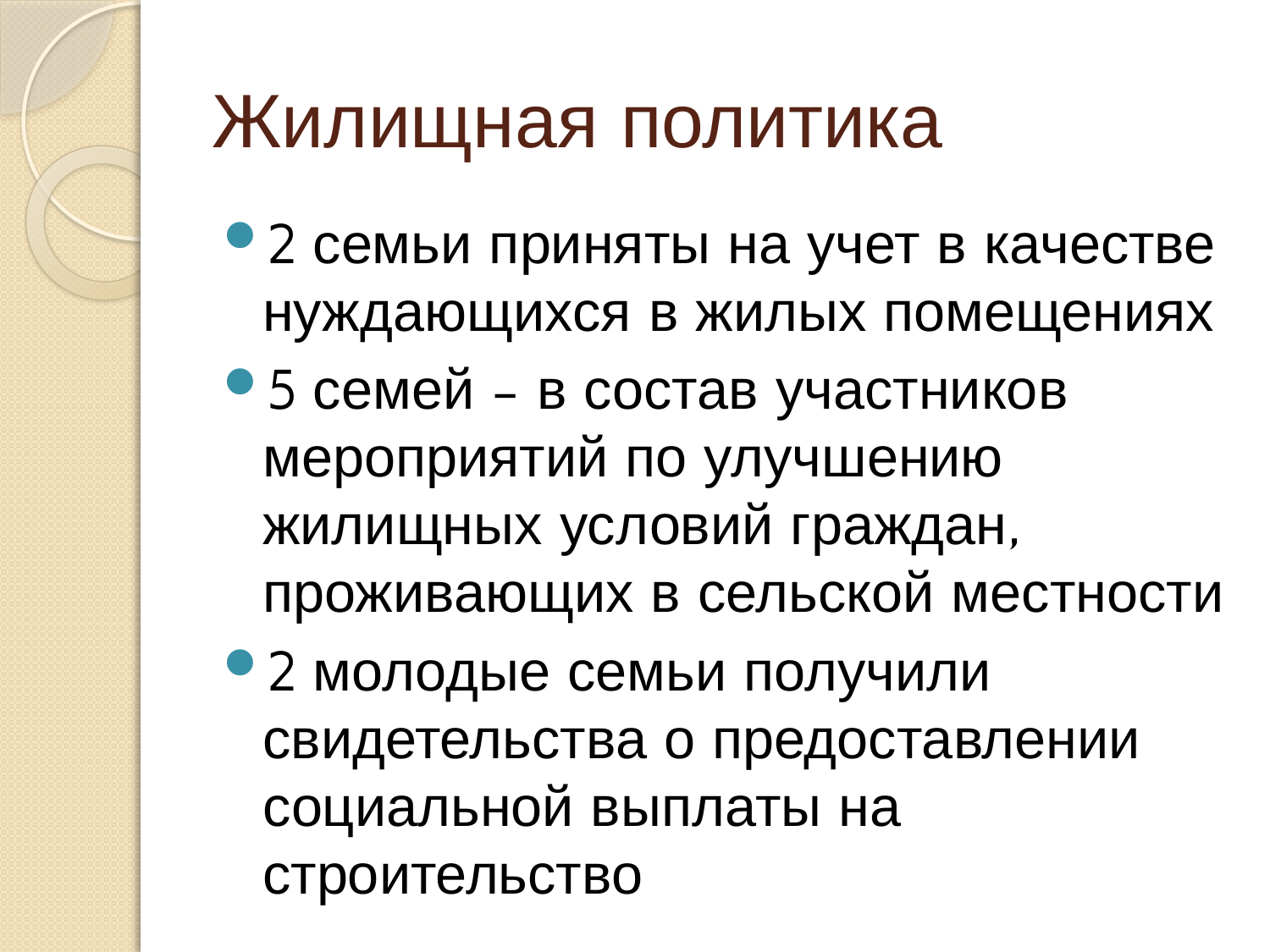

# Жилищная политика
2 семьи приняты на учет в качестве нуждающихся в жилых помещениях
5 семей – в состав участников мероприятий по улучшению жилищных условий граждан, проживающих в сельской местности
2 молодые семьи получили свидетельства о предоставлении социальной выплаты на строительство